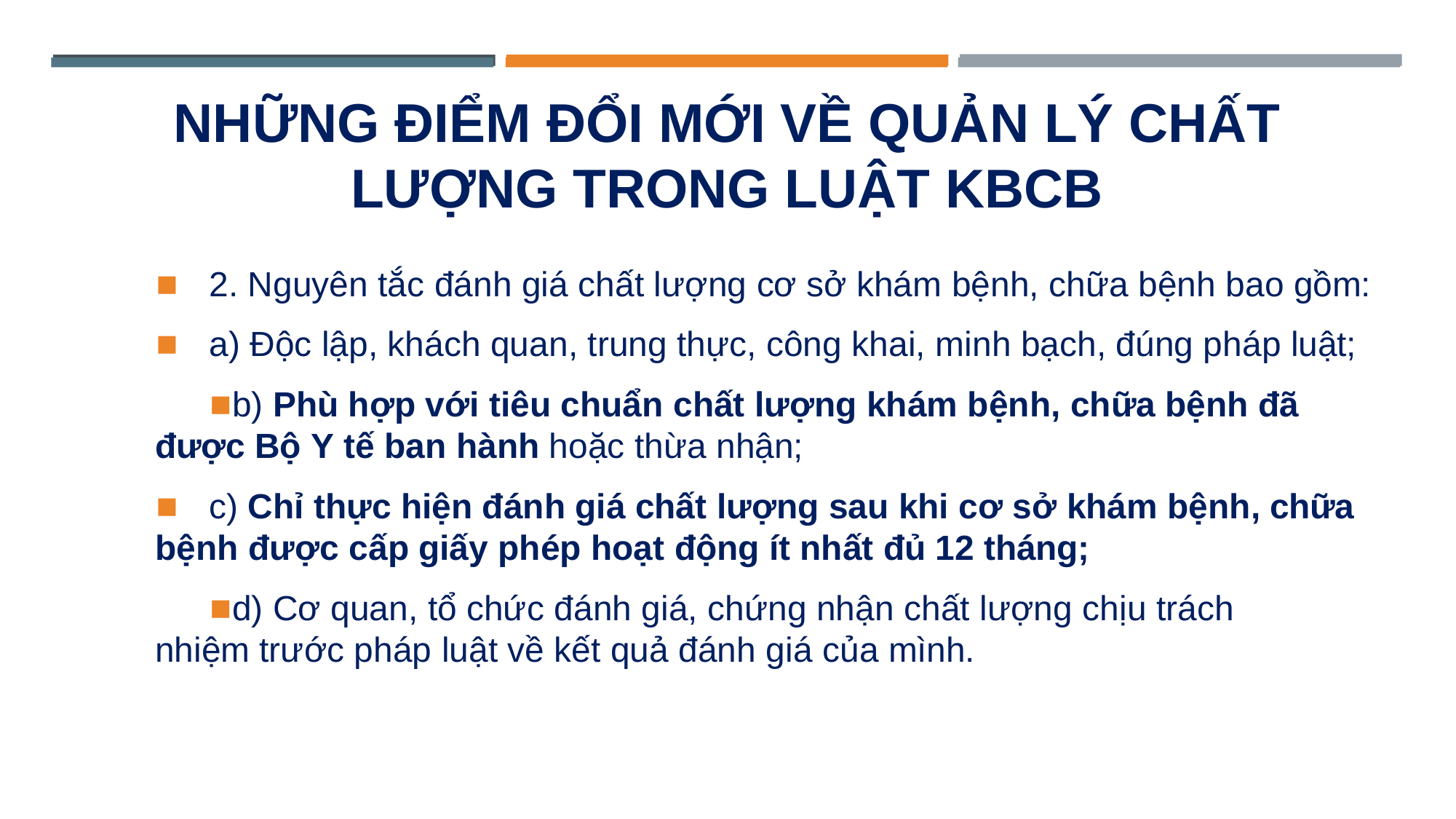

# NHỮNG ĐIỂM ĐỔI MỚI VỀ QUẢN LÝ CHẤT LƯỢNG TRONG LUẬT KBCB
2. Nguyên tắc đánh giá chất lượng cơ sở khám bệnh, chữa bệnh bao gồm:
a) Độc lập, khách quan, trung thực, công khai, minh bạch, đúng pháp luật;
b) Phù hợp với tiêu chuẩn chất lượng khám bệnh, chữa bệnh đã được Bộ Y tế ban hành hoặc thừa nhận;
c) Chỉ thực hiện đánh giá chất lượng sau khi cơ sở khám bệnh, chữa
bệnh được cấp giấy phép hoạt động ít nhất đủ 12 tháng;
d) Cơ quan, tổ chức đánh giá, chứng nhận chất lượng chịu trách nhiệm trước pháp luật về kết quả đánh giá của mình.